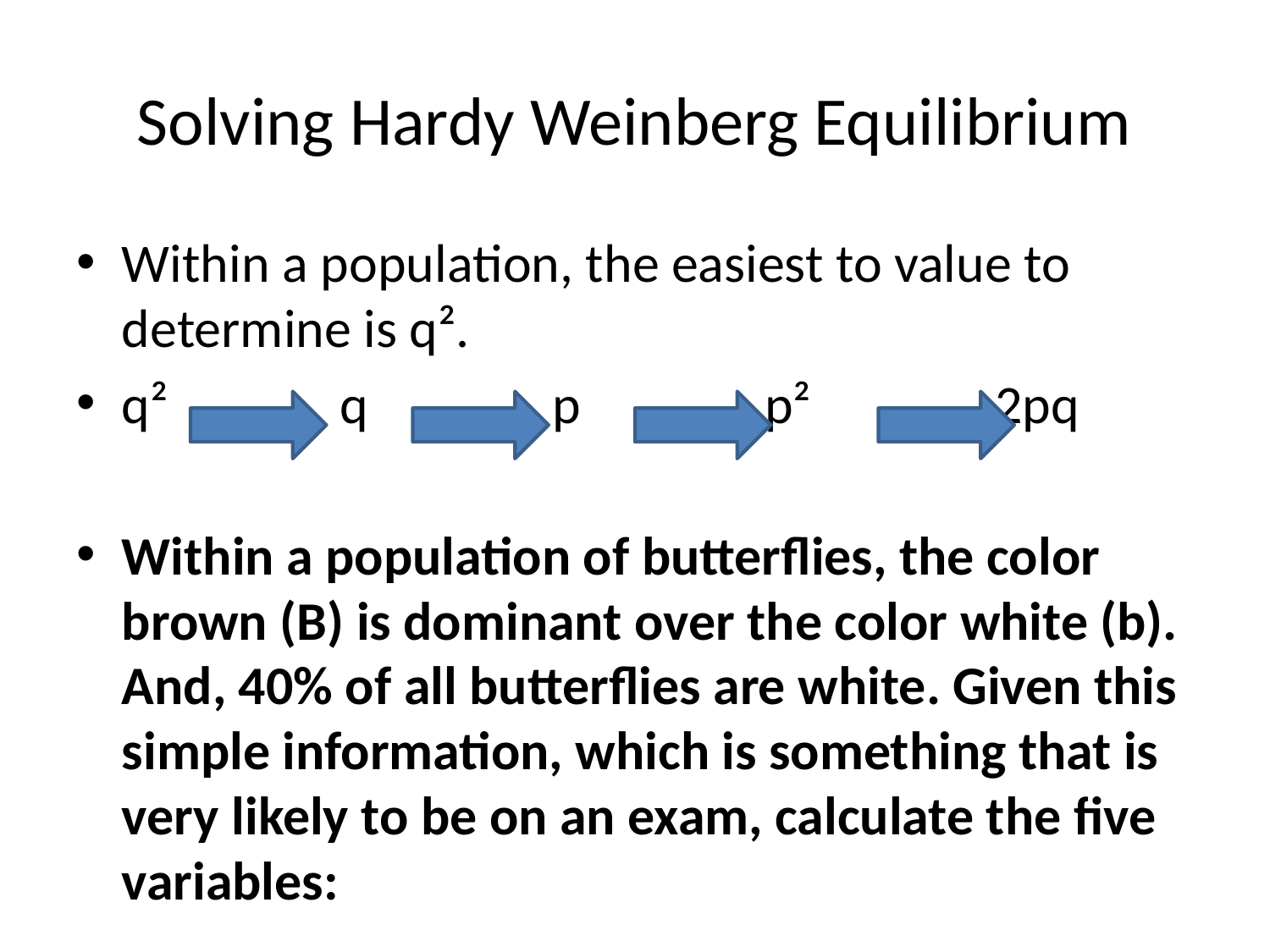

# Solving Hardy Weinberg Equilibrium
Within a population, the easiest to value to determine is q².
q²              q               p               p²               2pq

Within a population of butterflies, the color brown (B) is dominant over the color white (b). And, 40% of all butterflies are white. Given this simple information, which is something that is very likely to be on an exam, calculate the five variables: